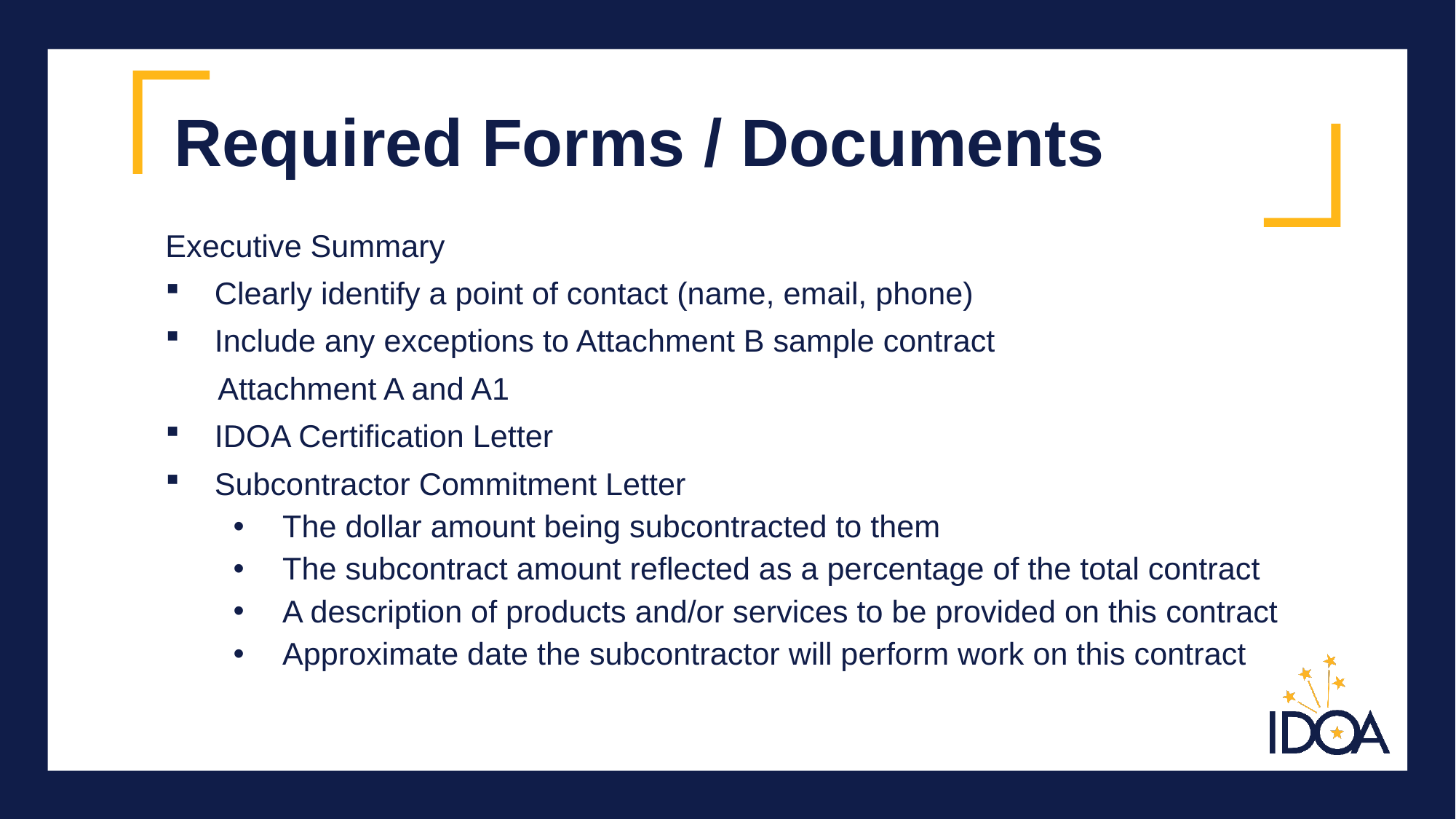

# Required Forms / Documents
Executive Summary
Clearly identify a point of contact (name, email, phone)
Include any exceptions to Attachment B sample contract
      Attachment A and A1
IDOA Certification Letter
Subcontractor Commitment Letter
The dollar amount being subcontracted to them
The subcontract amount reflected as a percentage of the total contract
A description of products and/or services to be provided on this contract
Approximate date the subcontractor will perform work on this contract